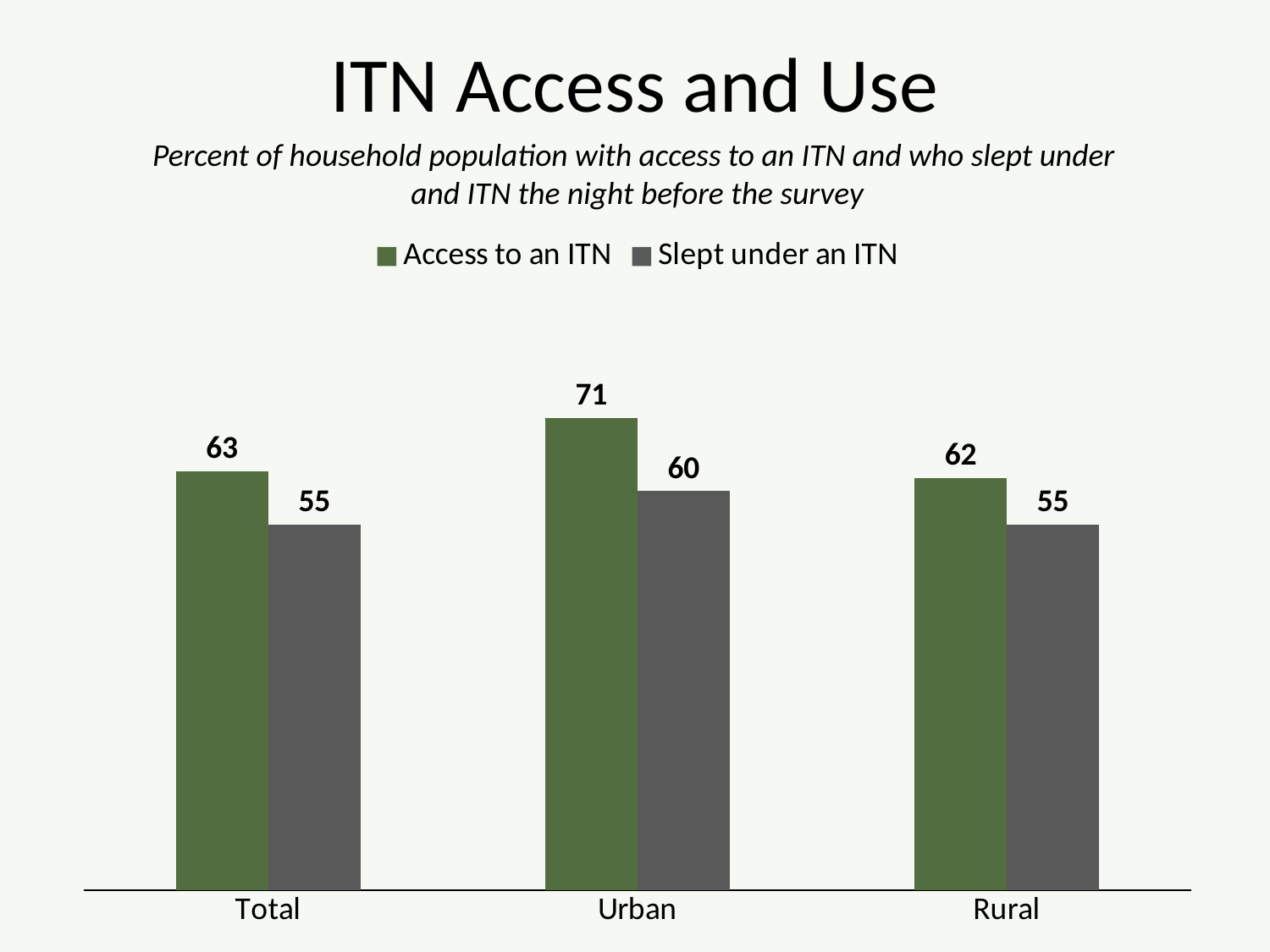

# ITN Access and Use
Percent of household population with access to an ITN and who slept under
and ITN the night before the survey

### Chart

| Category | Access to an ITN | Slept under an ITN |
|---|---|---|
| Total | 63.0 | 55.0 |
| Urban | 71.0 | 60.0 |
| Rural | 62.0 | 55.0 |